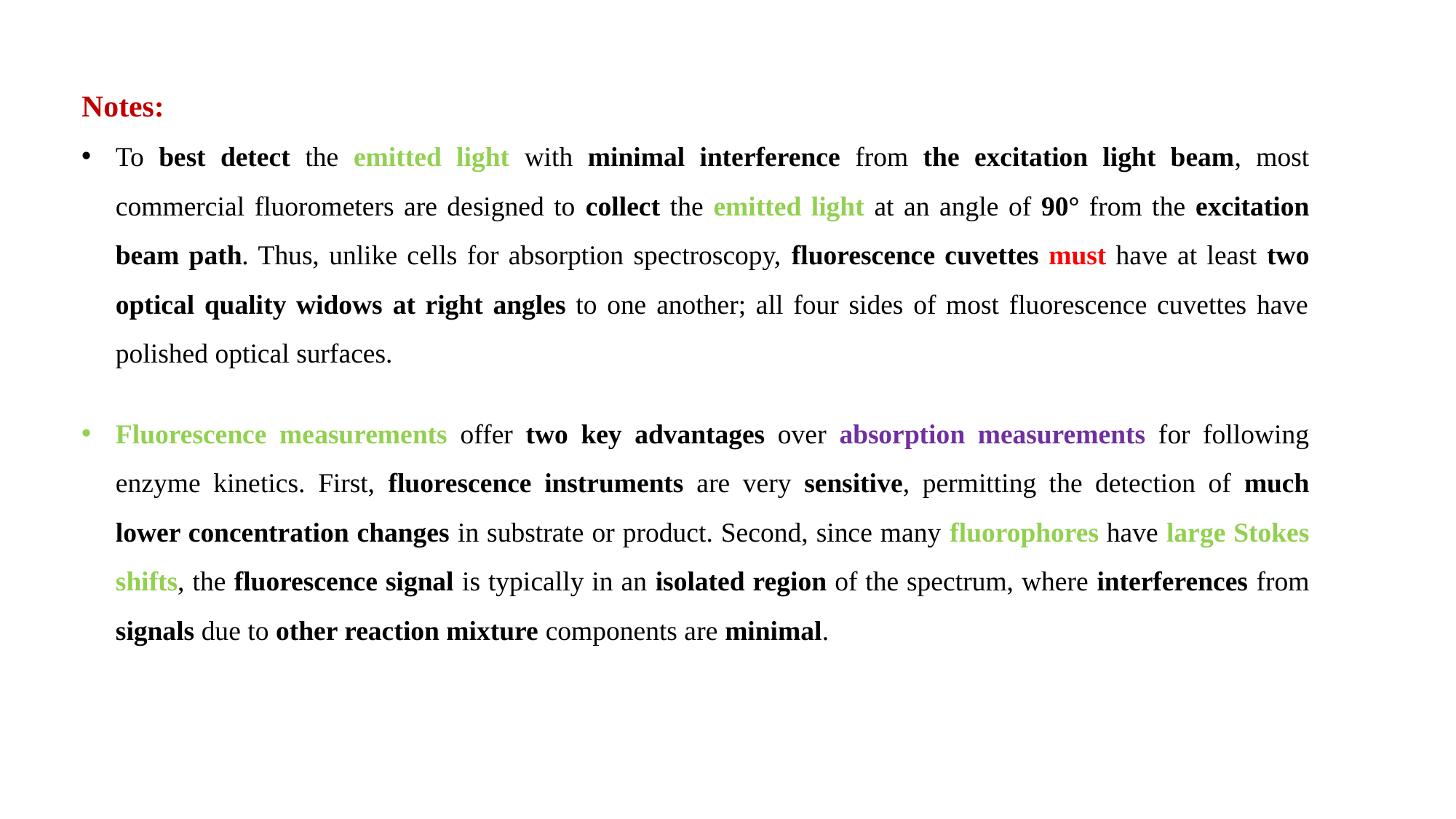

Notes:
To best detect the emitted light with minimal interference from the excitation light beam, most commercial fluorometers are designed to collect the emitted light at an angle of 90° from the excitation beam path. Thus, unlike cells for absorption spectroscopy, fluorescence cuvettes must have at least two optical quality widows at right angles to one another; all four sides of most fluorescence cuvettes have polished optical surfaces.
Fluorescence measurements offer two key advantages over absorption measurements for following enzyme kinetics. First, fluorescence instruments are very sensitive, permitting the detection of much lower concentration changes in substrate or product. Second, since many fluorophores have large Stokes shifts, the fluorescence signal is typically in an isolated region of the spectrum, where interferences from signals due to other reaction mixture components are minimal.